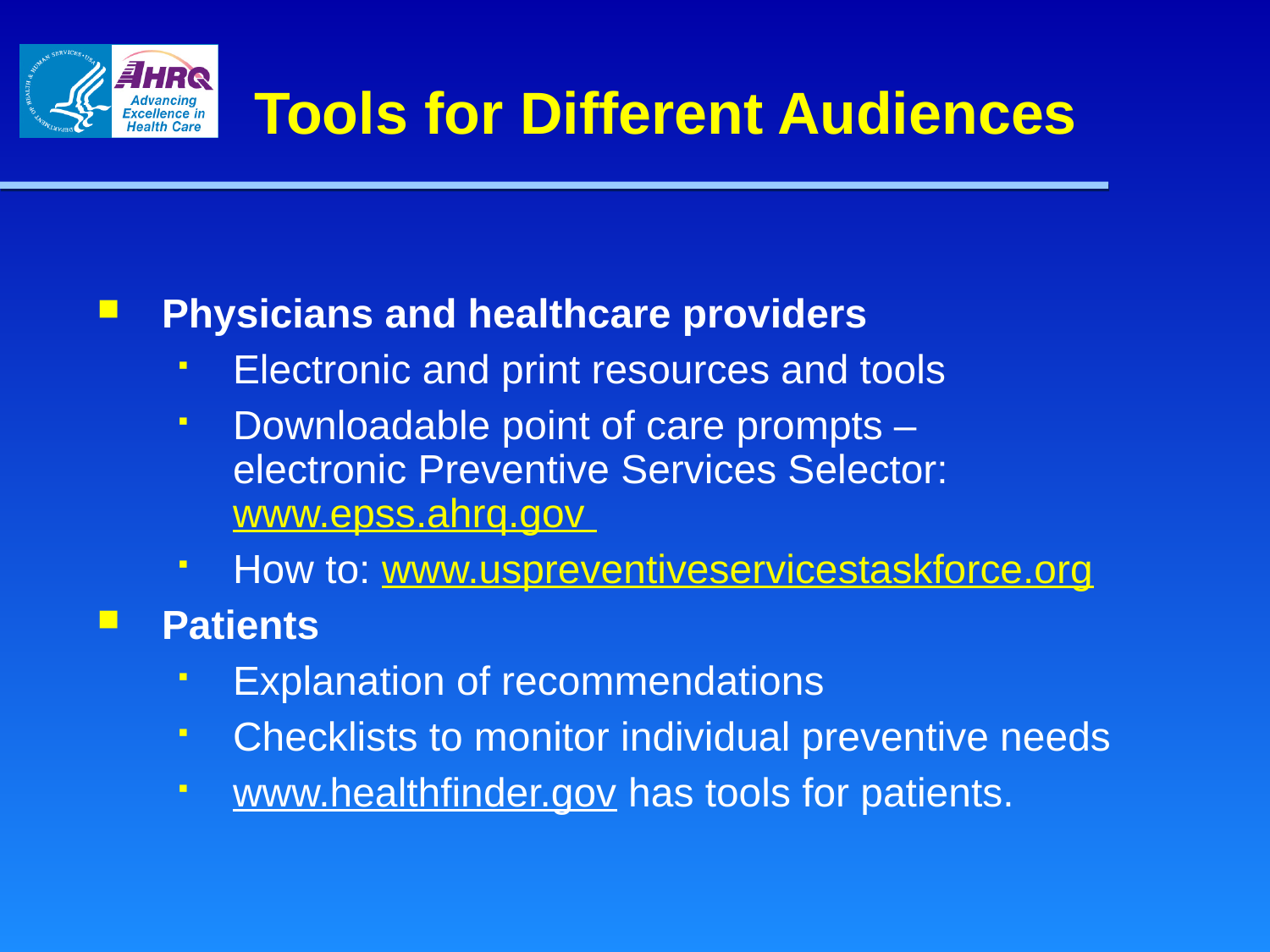

# Tools for Different Audiences

Physicians and healthcare providers
Electronic and print resources and tools
Downloadable point of care prompts –
electronic Preventive Services Selector: www.epss.ahrq.gov
How to: www.uspreventiveservicestaskforce.org
Patients
Explanation of recommendations
Checklists to monitor individual preventive needs
www.healthfinder.gov has tools for patients.